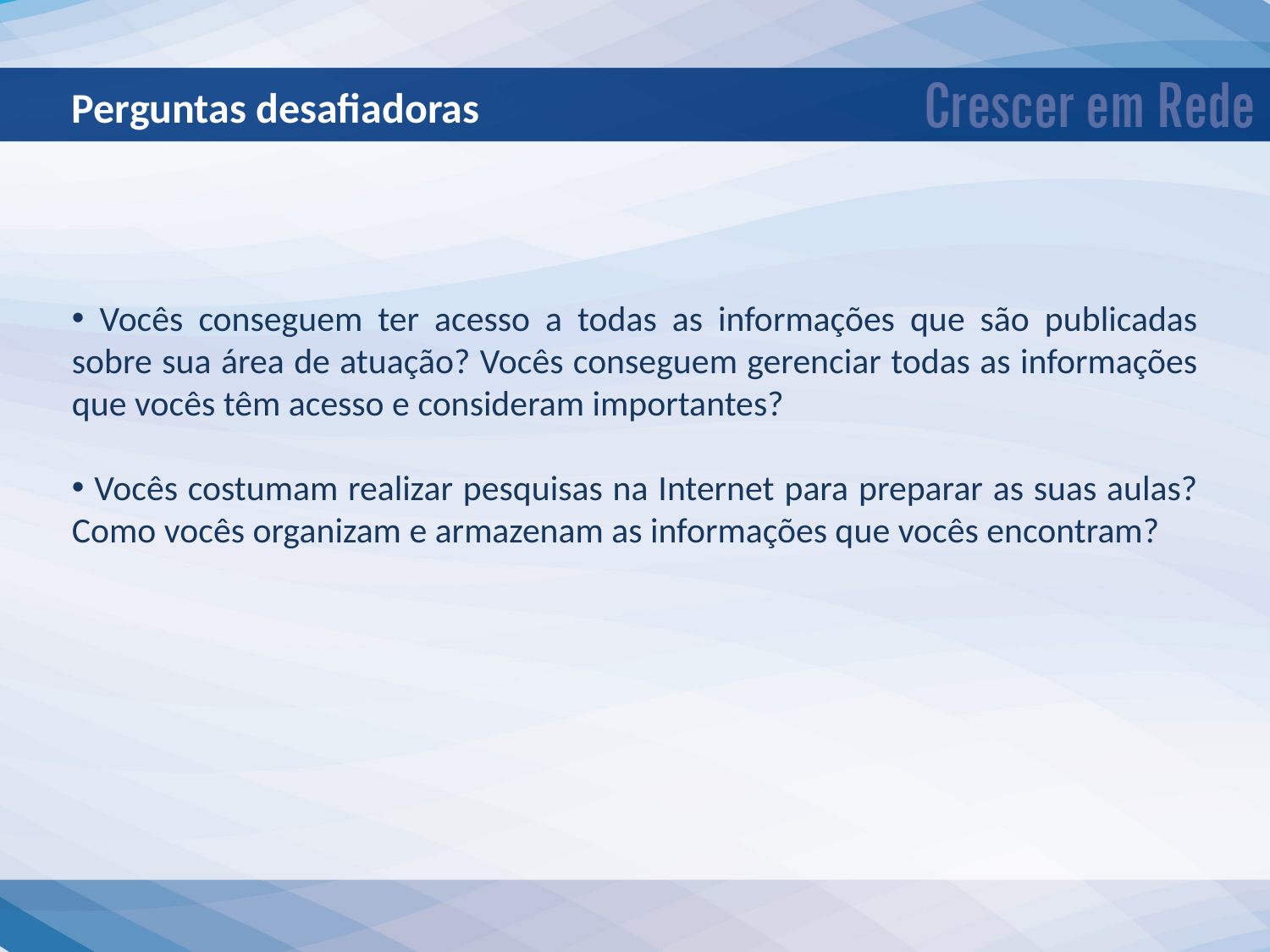

Perguntas desafiadoras
 Vocês conseguem ter acesso a todas as informações que são publicadas sobre sua área de atuação? Vocês conseguem gerenciar todas as informações que vocês têm acesso e consideram importantes?

 Vocês costumam realizar pesquisas na Internet para preparar as suas aulas? Como vocês organizam e armazenam as informações que vocês encontram?